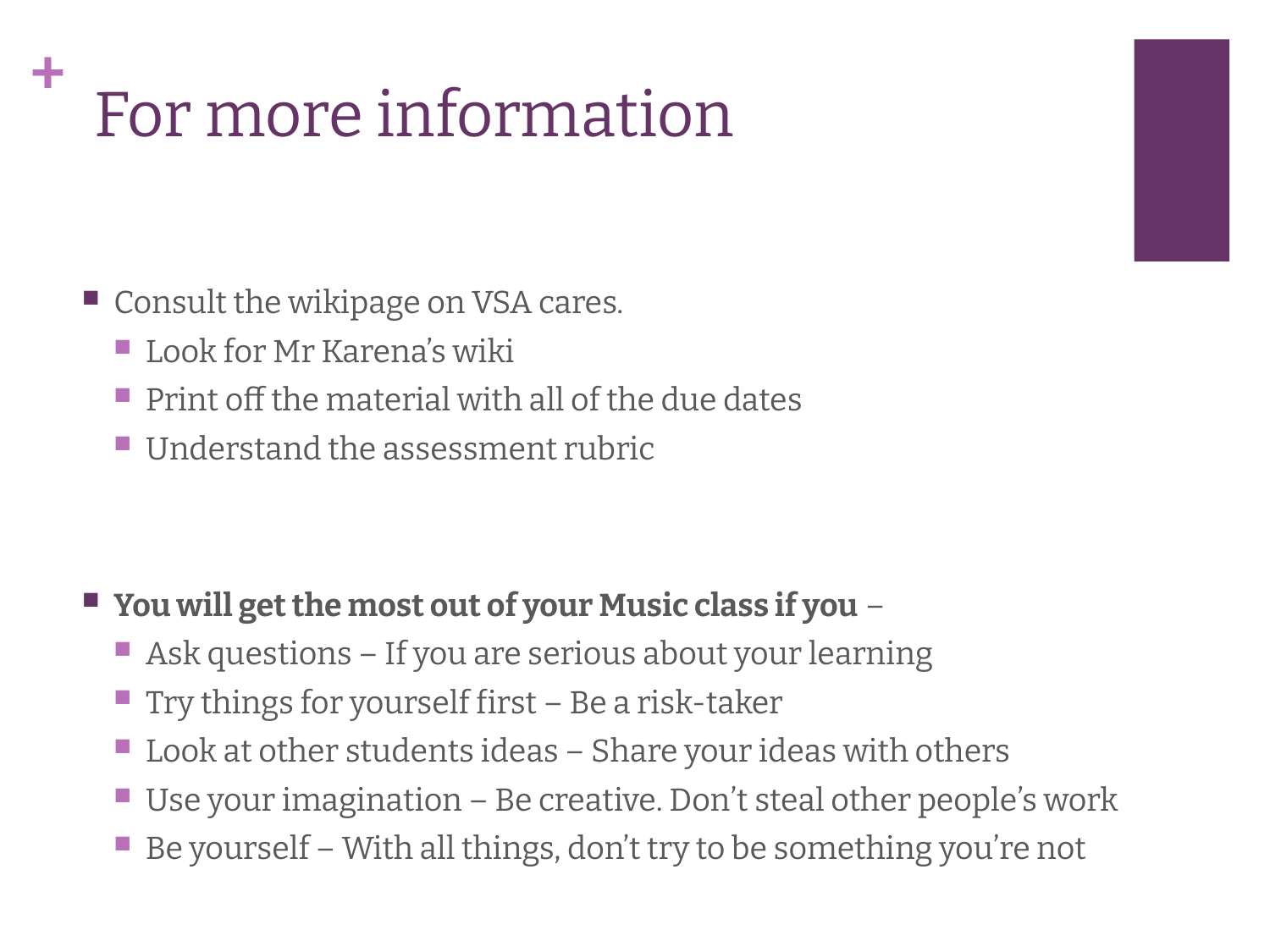

# For more information
Consult the wikipage on VSA cares.
Look for Mr Karena’s wiki
Print off the material with all of the due dates
Understand the assessment rubric

You will get the most out of your Music class if you –
Ask questions – If you are serious about your learning
Try things for yourself first – Be a risk-taker
Look at other students ideas – Share your ideas with others
Use your imagination – Be creative. Don’t steal other people’s work
Be yourself – With all things, don’t try to be something you’re not